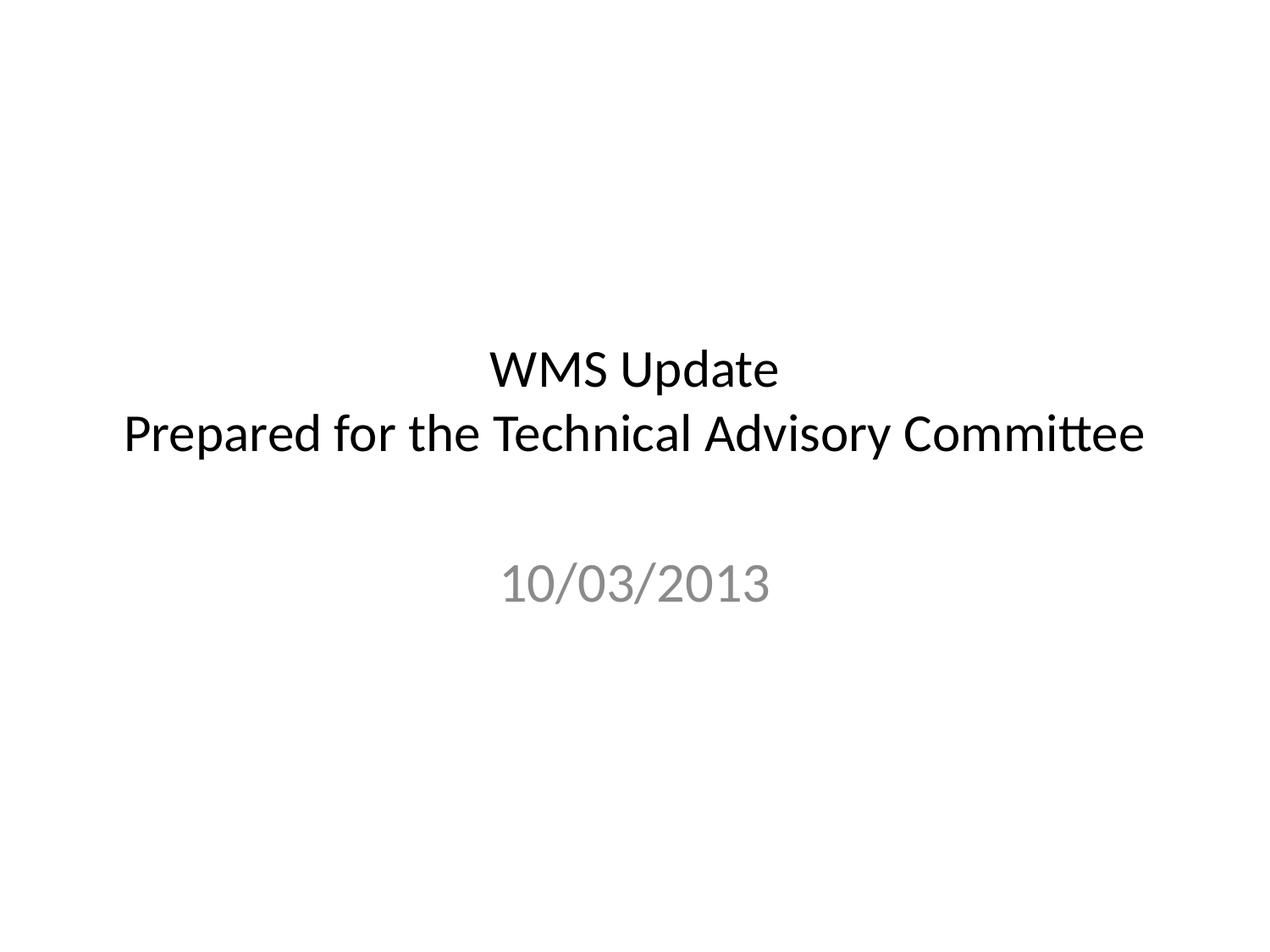

# WMS Update Prepared for the Technical Advisory Committee
10/03/2013